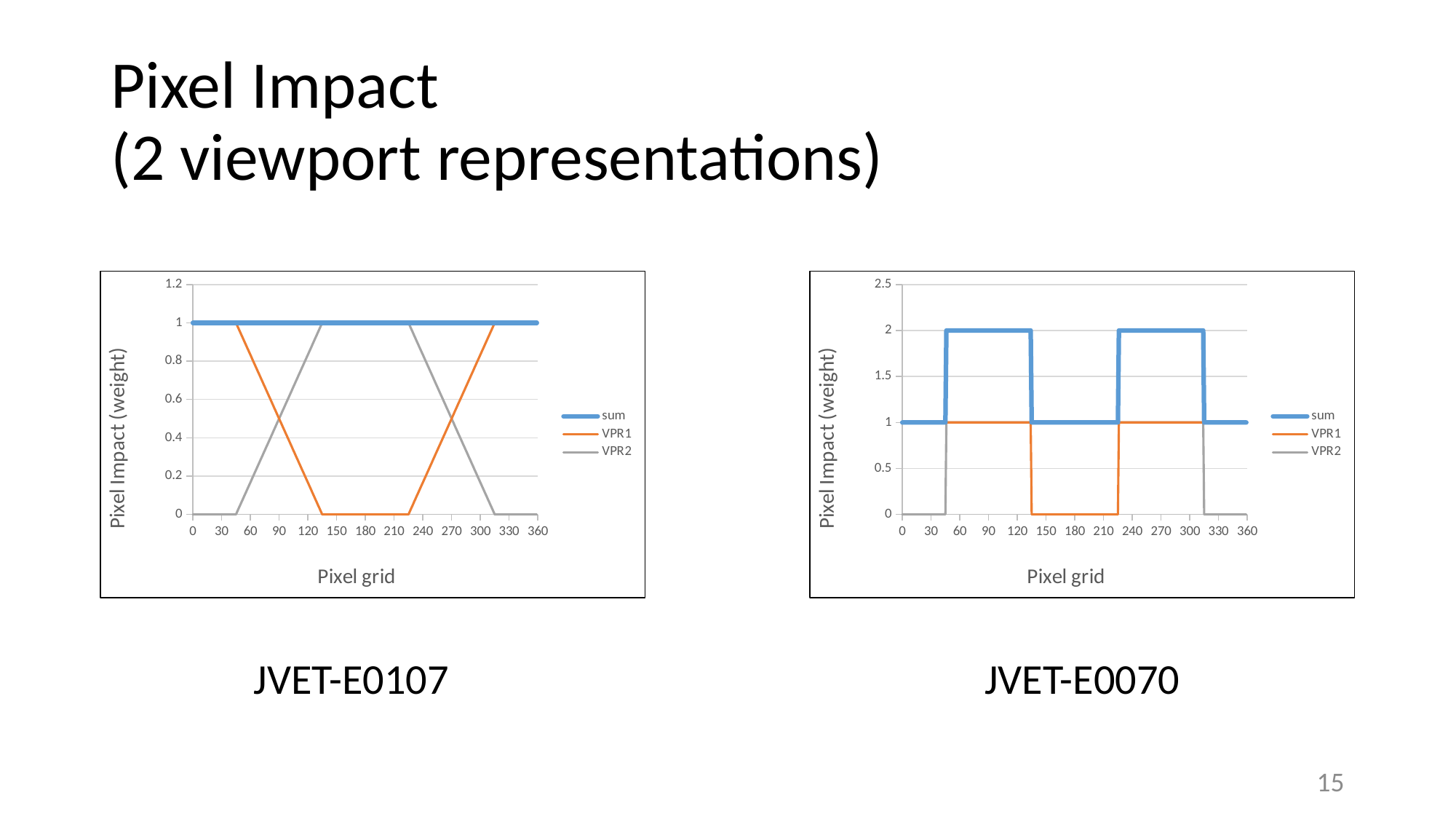

# Pixel Impact (2 viewport representations)

### Chart

| Category | sum | VPR1 | VPR2 |
|---|---|---|---|

### Chart

| Category | sum | VPR1 | VPR2 |
|---|---|---|---|
JVET-E0107
JVET-E0070
15